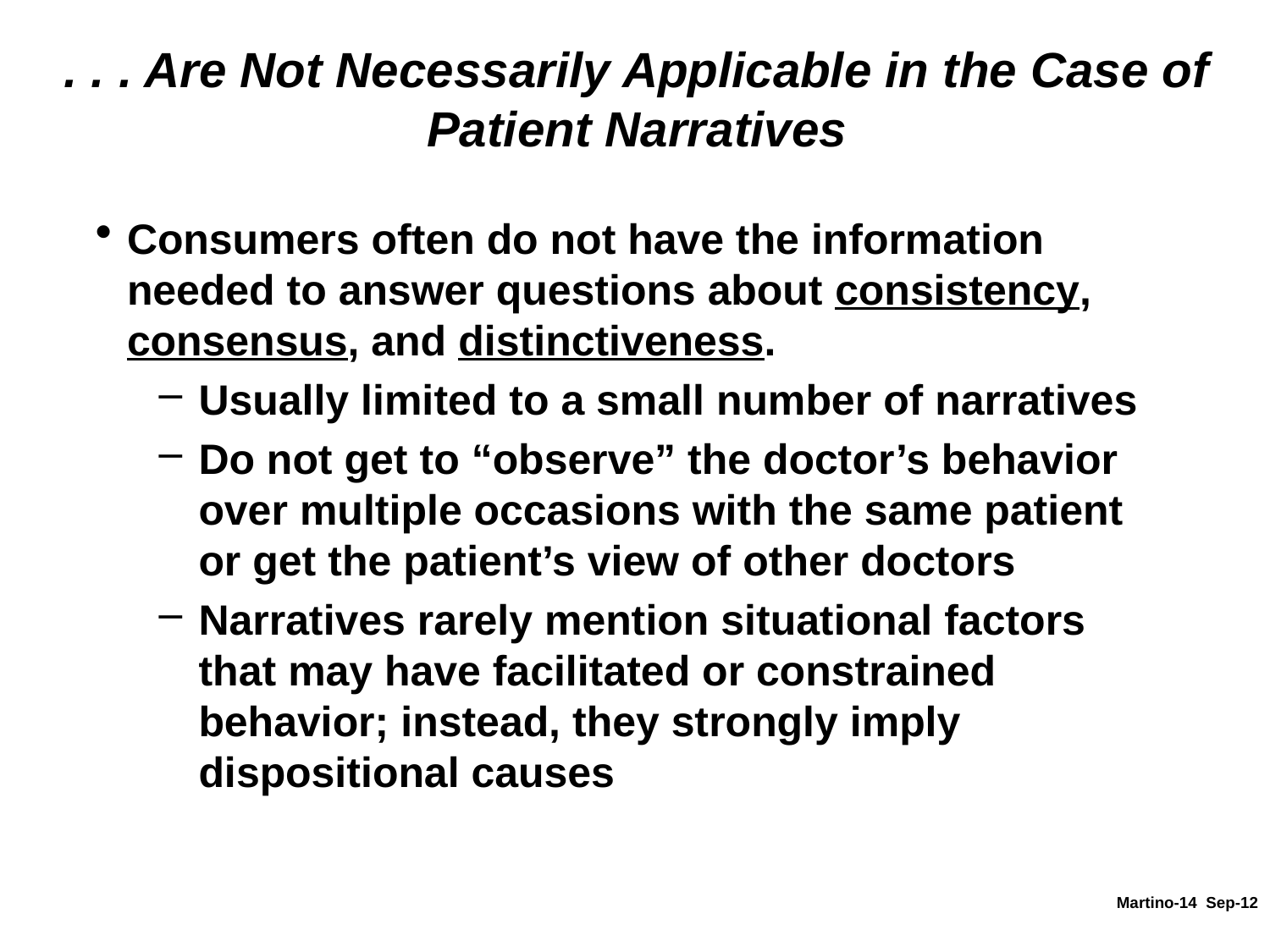

# . . . Are Not Necessarily Applicable in the Case of Patient Narratives
Consumers often do not have the information needed to answer questions about consistency, consensus, and distinctiveness.
Usually limited to a small number of narratives
Do not get to “observe” the doctor’s behavior over multiple occasions with the same patient or get the patient’s view of other doctors
Narratives rarely mention situational factors that may have facilitated or constrained behavior; instead, they strongly imply dispositional causes